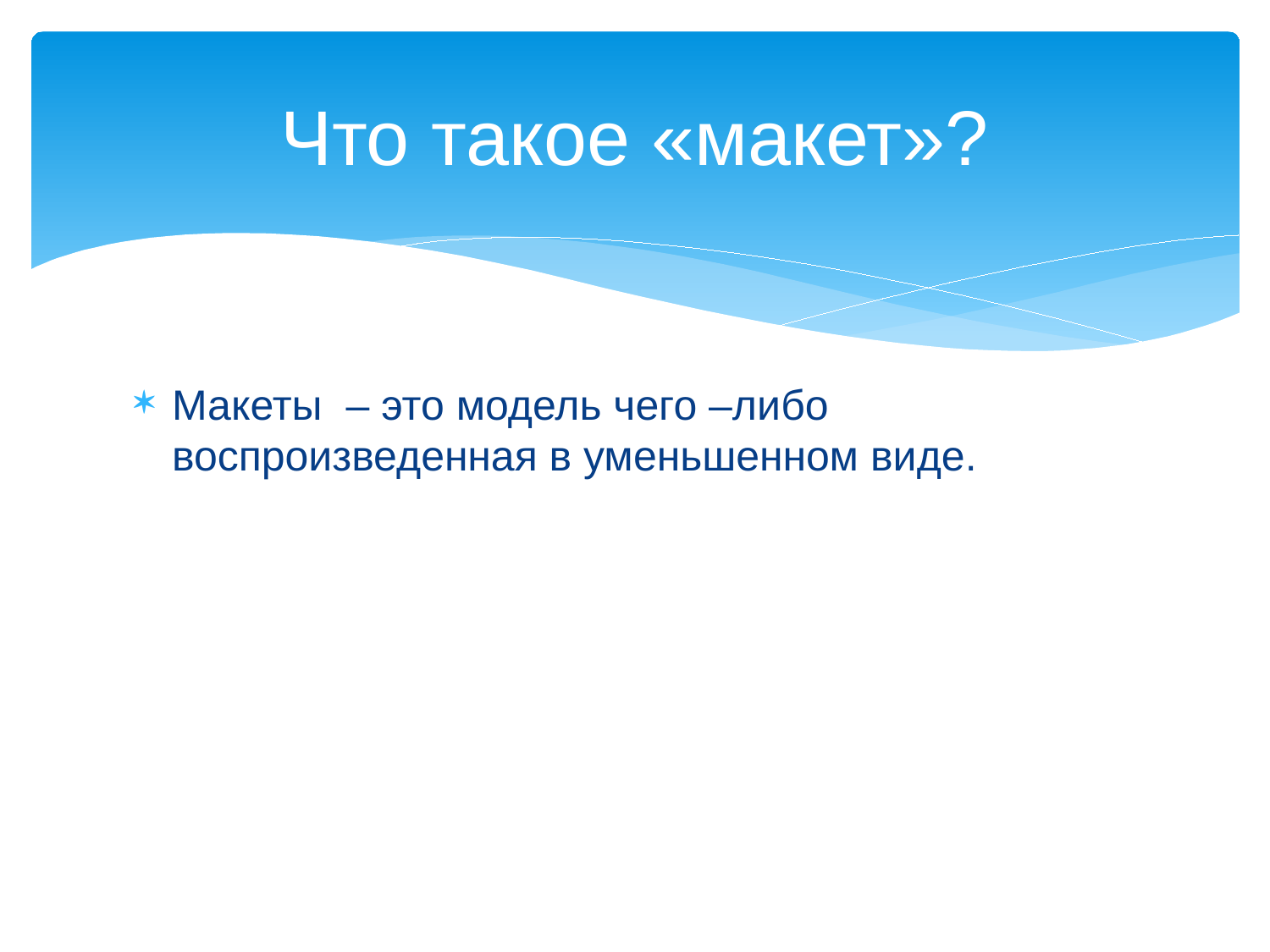

# Что такое «макет»?
Макеты  – это модель чего –либо воспроизведенная в уменьшенном виде.